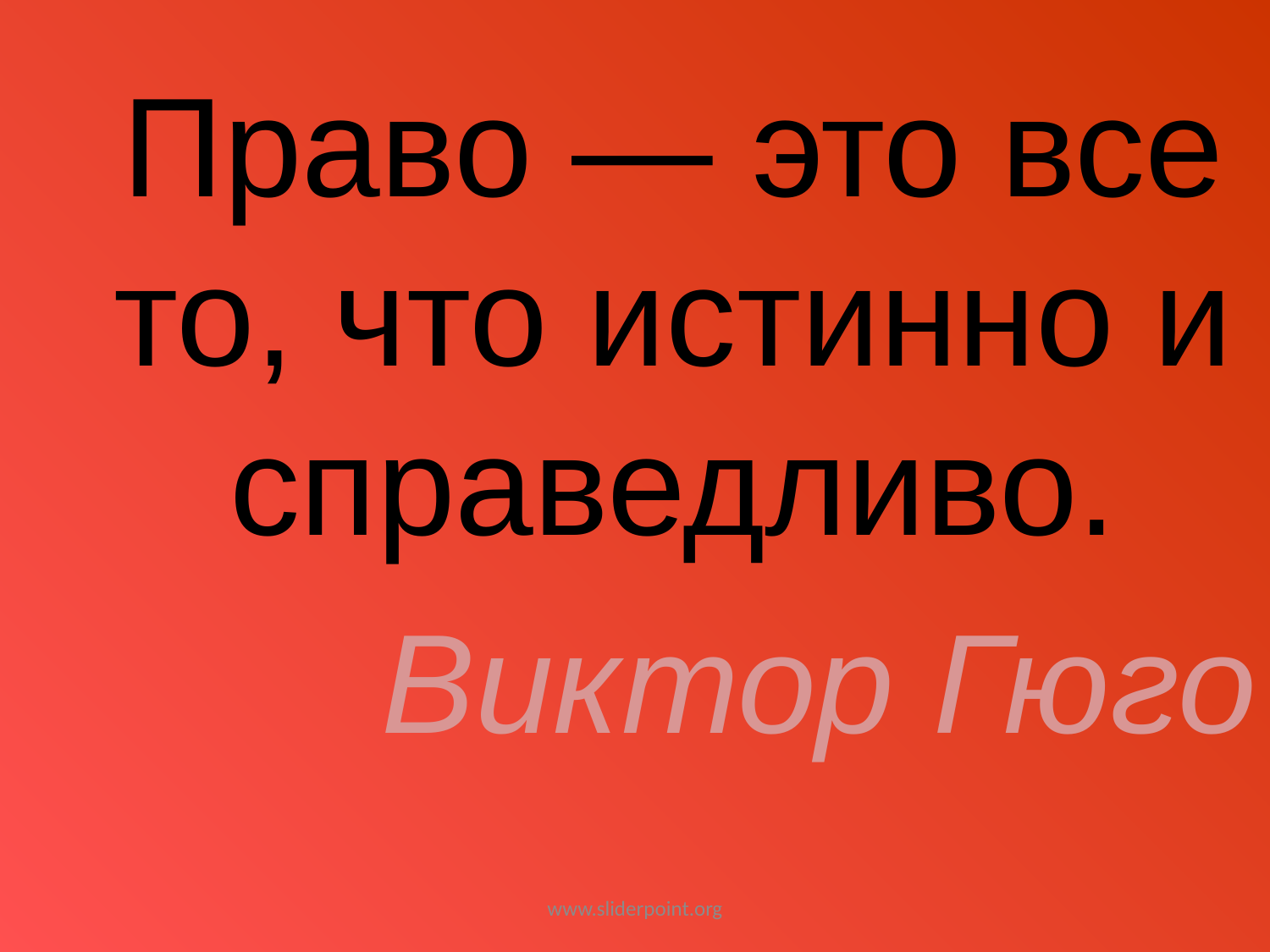

Право — это все то, что истинно и справедливо.
 Виктор Гюго

www.sliderpoint.org